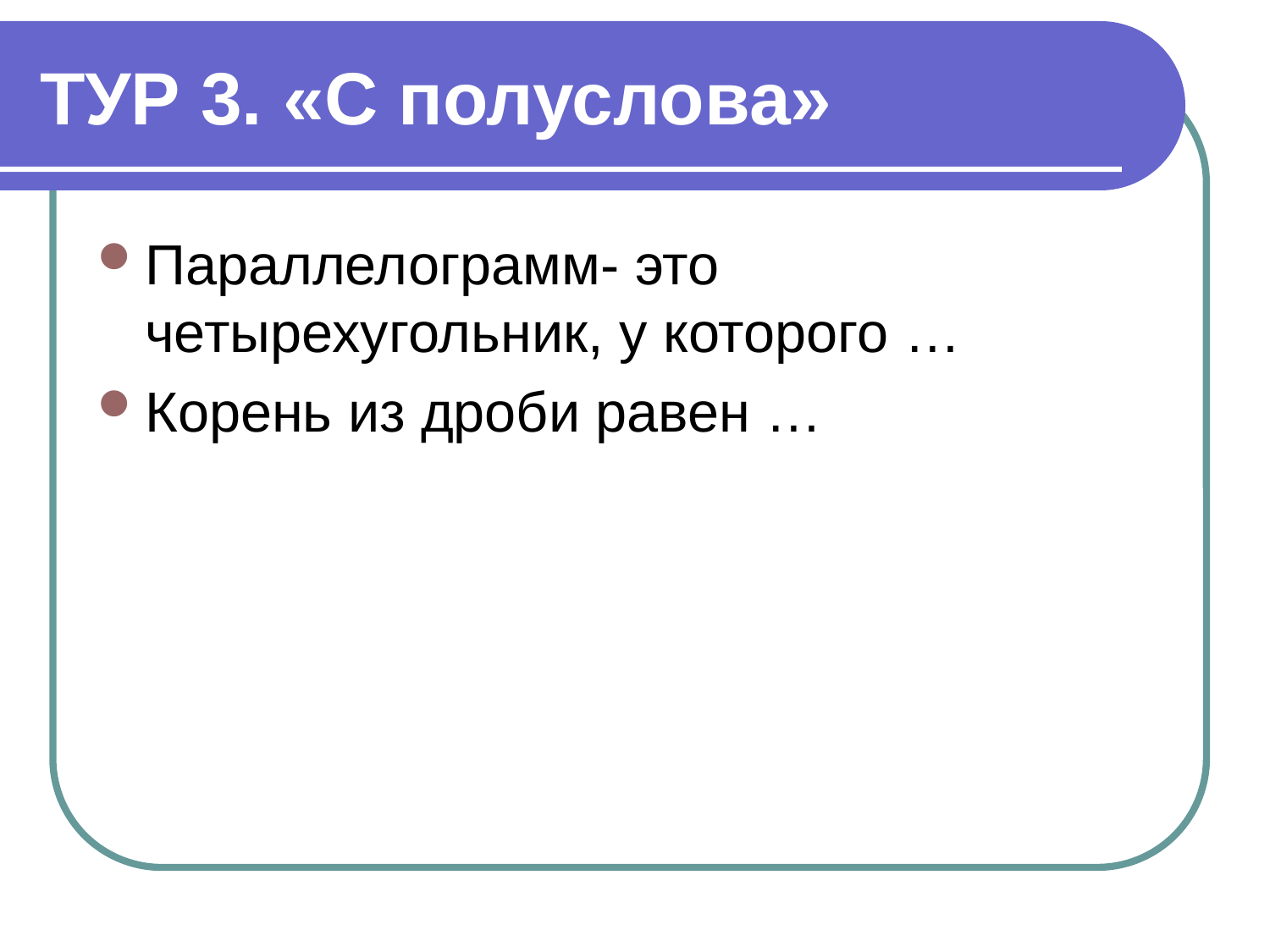

# ТУР 3. «С полуслова»
Параллелограмм- это четырехугольник, у которого …
Корень из дроби равен …